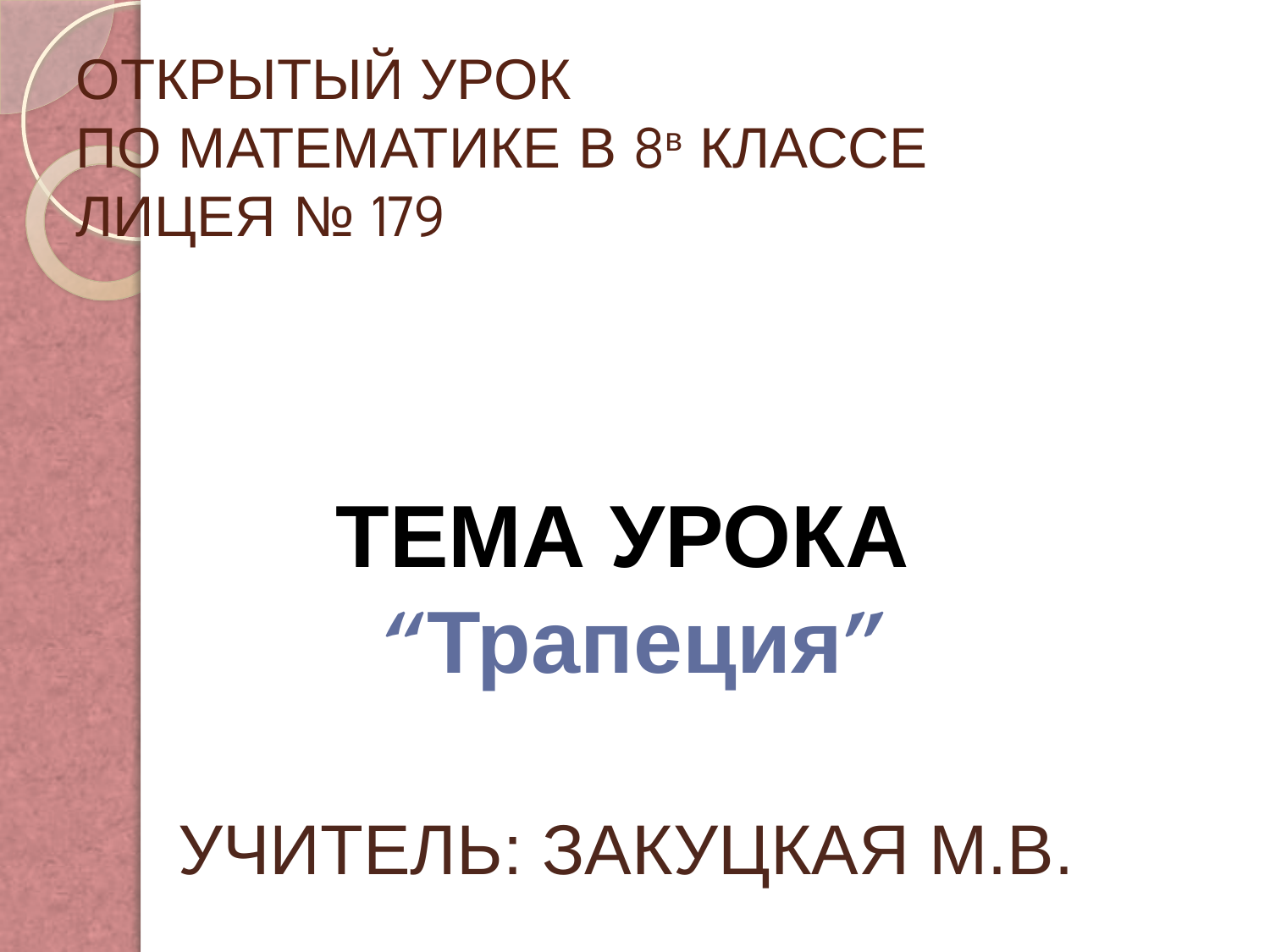

# ОТКРЫТЫЙ УРОК ПО МАТЕМАТИКЕ В 8в КЛАССЕ ЛИЦЕЯ № 179
ТЕМА УРОКА
“Трапеция”
УЧИТЕЛЬ: ЗАКУЦКАЯ М.В.